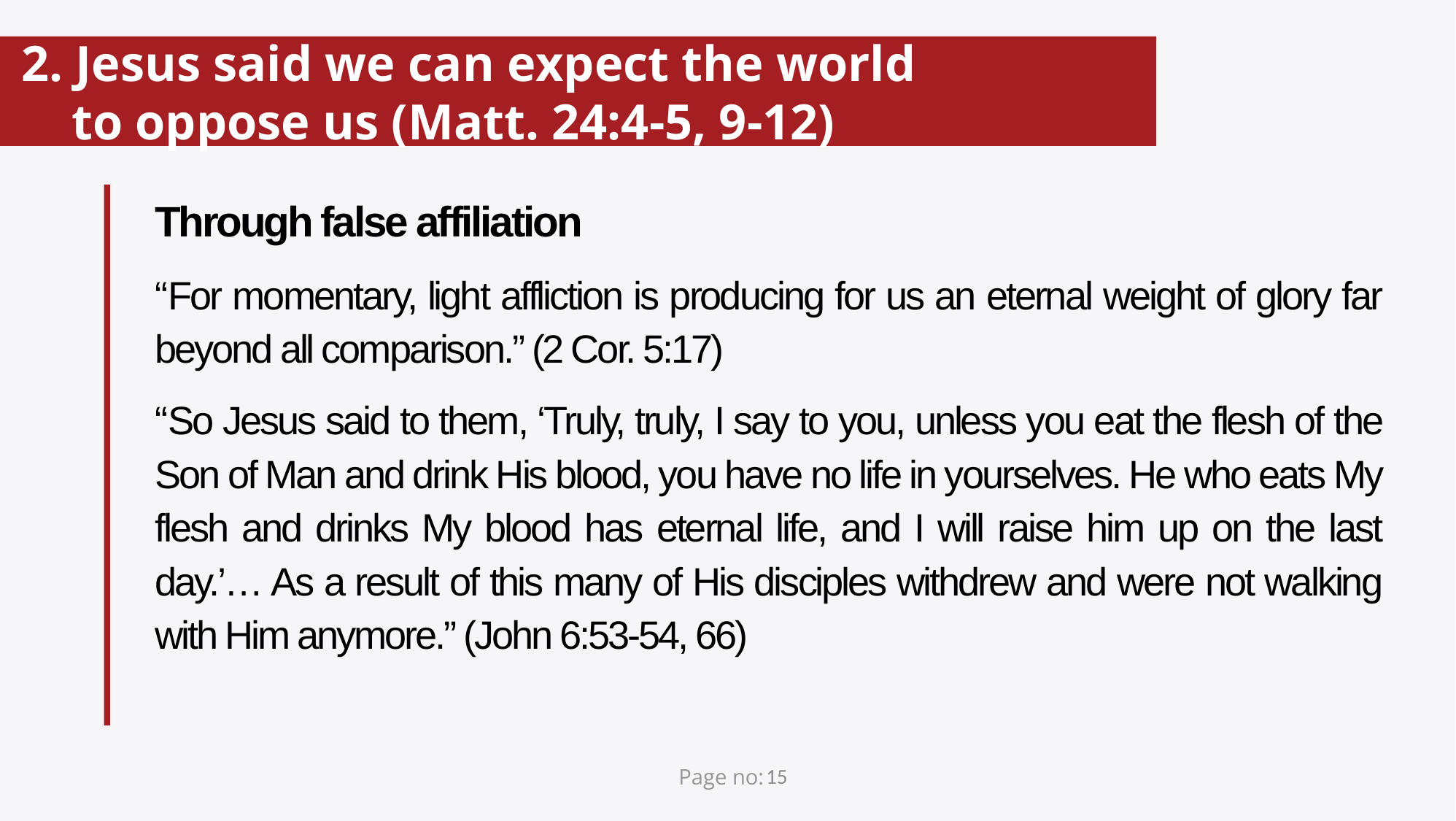

# 2. Jesus said we can expect the world to oppose us (Matt. 24:4-5, 9-12)
Through false affiliation
“For momentary, light affliction is producing for us an eternal weight of glory far beyond all comparison.” (2 Cor. 5:17)
“So Jesus said to them, ‘Truly, truly, I say to you, unless you eat the flesh of the Son of Man and drink His blood, you have no life in yourselves. He who eats My flesh and drinks My blood has eternal life, and I will raise him up on the last day.’… As a result of this many of His disciples withdrew and were not walking with Him anymore.” (John 6:53-54, 66)